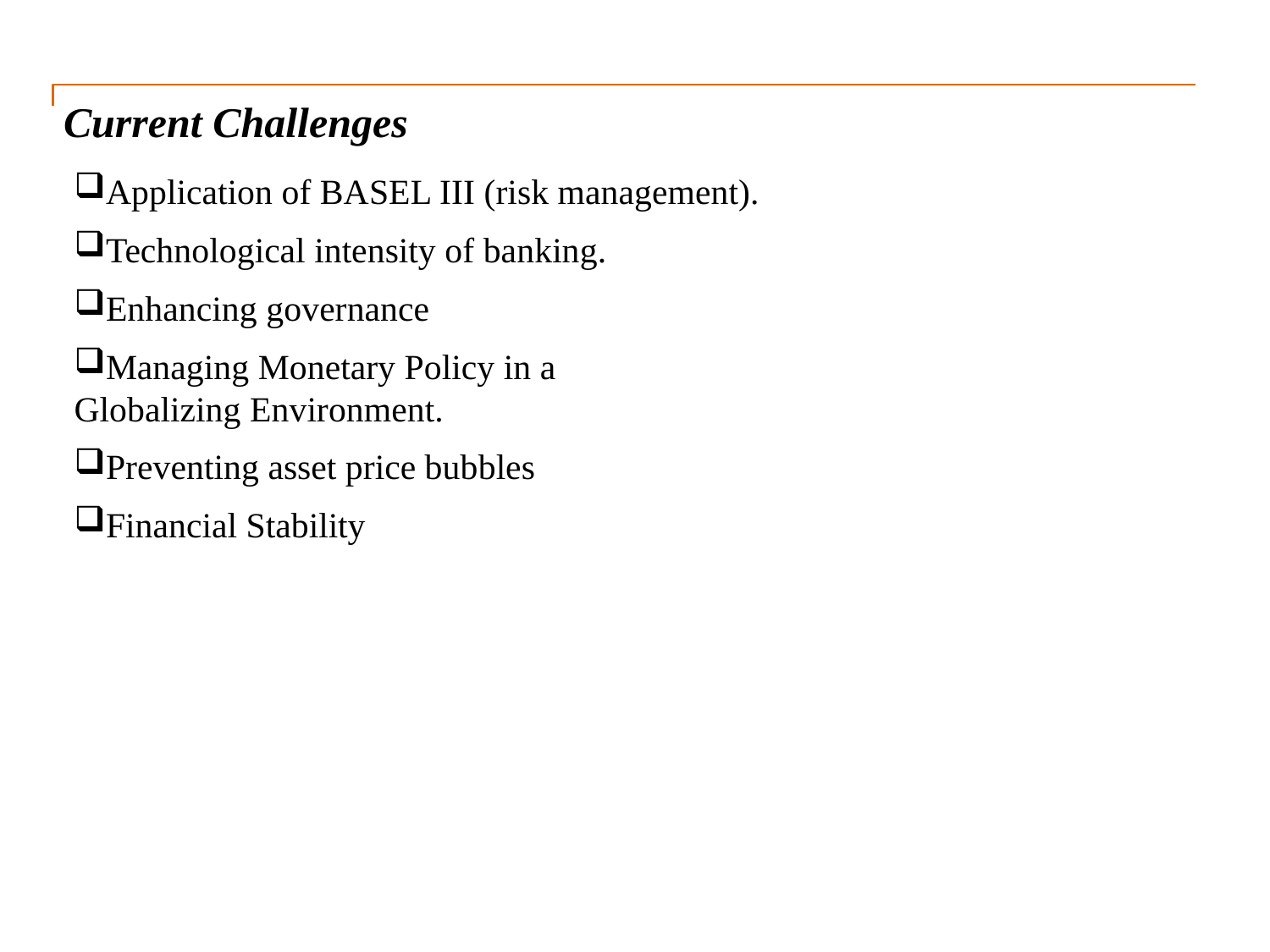

# Current Challenges
Application of BASEL III (risk management).
Technological intensity of banking.
Enhancing governance
Managing Monetary Policy in a
Globalizing Environment.
Preventing asset price bubbles
Financial Stability